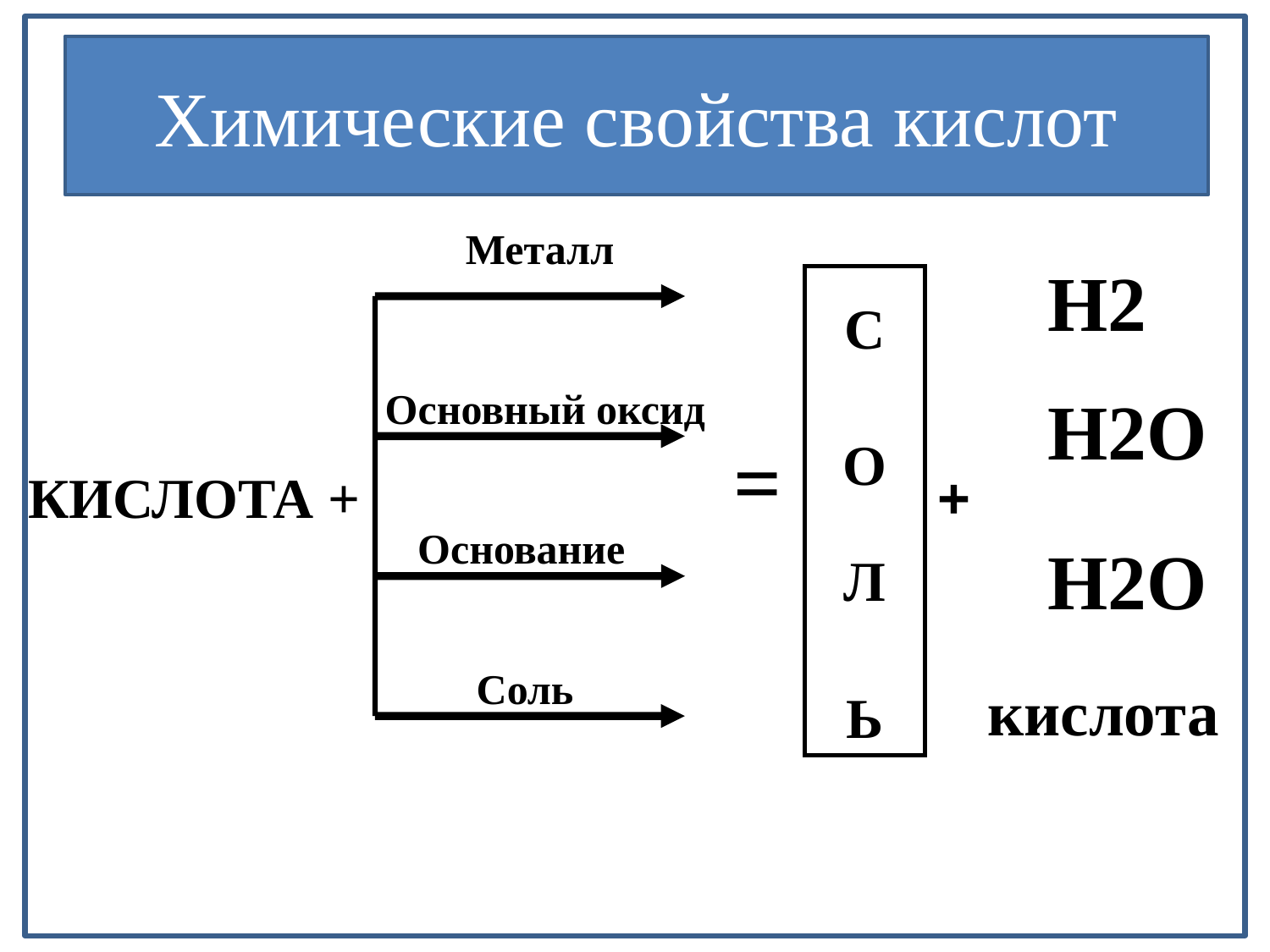

# Химические свойства кислот
Металл

Н2
С
О
Л
Ь

Основный оксид
Н2О
=
 КИСЛОТА +
+
Основание
Н2О

Соль
кислота